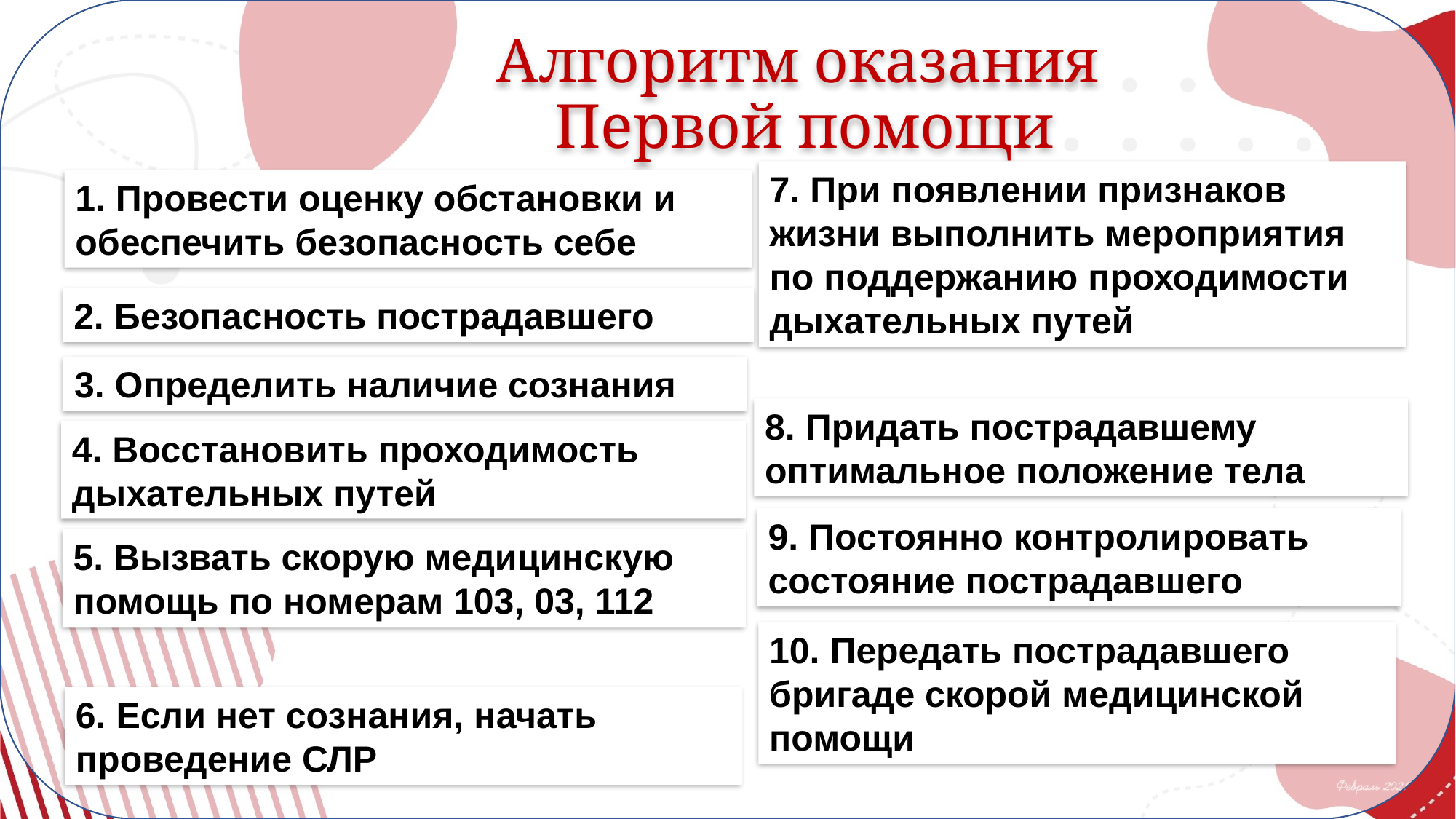

Алгоритм оказания
Первой помощи
7. При появлении признаков жизни выполнить мероприятия по поддержанию проходимости дыхательных путей
1. Провести оценку обстановки и обеспечить безопасность себе

2. Безопасность пострадавшего
3. Определить наличие сознания
8. Придать пострадавшему оптимальное положение тела
4. Восстановить проходимость дыхательных путей
9. Постоянно контролировать состояние пострадавшего
5. Вызвать скорую медицинскую помощь по номерам 103, 03, 112
10. Передать пострадавшего бригаде скорой медицинской помощи
6. Если нет сознания, начать проведение СЛР